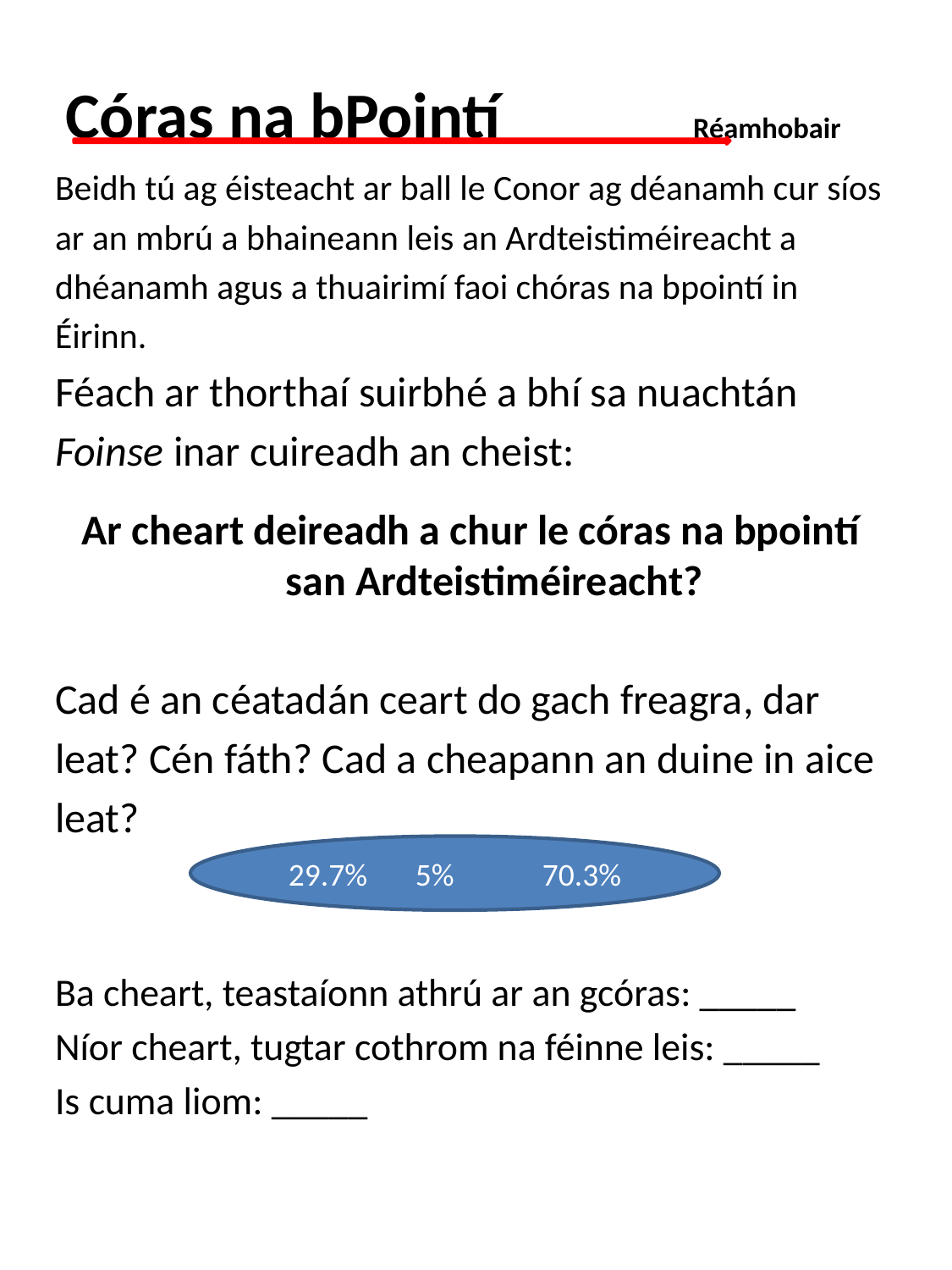

# Córas na bPointí	           Réamhobair

Beidh tú ag éisteacht ar ball le Conor ag déanamh cur síos
ar an mbrú a bhaineann leis an Ardteistiméireacht a
dhéanamh agus a thuairimí faoi chóras na bpointí in
Éirinn.
Féach ar thorthaí suirbhé a bhí sa nuachtán
Foinse inar cuireadh an cheist:

Ar cheart deireadh a chur le córas na bpointí san Ardteistiméireacht?

Cad é an céatadán ceart do gach freagra, dar
leat? Cén fáth? Cad a cheapann an duine in aice
leat?

Ba cheart, teastaíonn athrú ar an gcóras: _____
Níor cheart, tugtar cothrom na féinne leis: _____
Is cuma liom: _____

29.7%	5%	70.3%